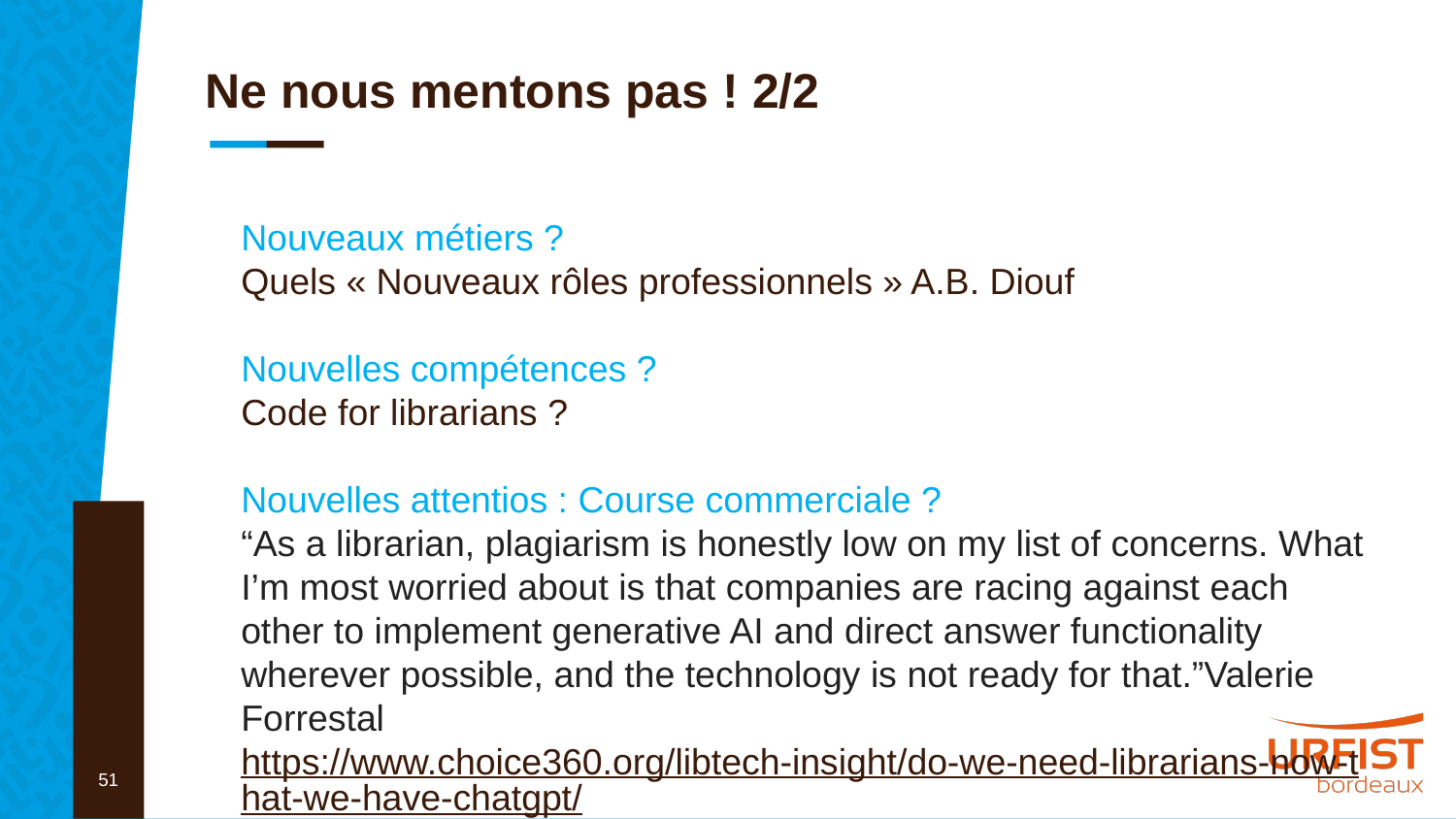

# Ne nous mentons pas ! 2/2
Nouveaux métiers ?
Quels « Nouveaux rôles professionnels » A.B. Diouf

Nouvelles compétences ?
Code for librarians ?

Nouvelles attentios : Course commerciale ?
“As a librarian, plagiarism is honestly low on my list of concerns. What I’m most worried about is that companies are racing against each other to implement generative AI and direct answer functionality wherever possible, and the technology is not ready for that.”Valerie Forrestal https://www.choice360.org/libtech-insight/do-we-need-librarians-now-that-we-have-chatgpt/
51